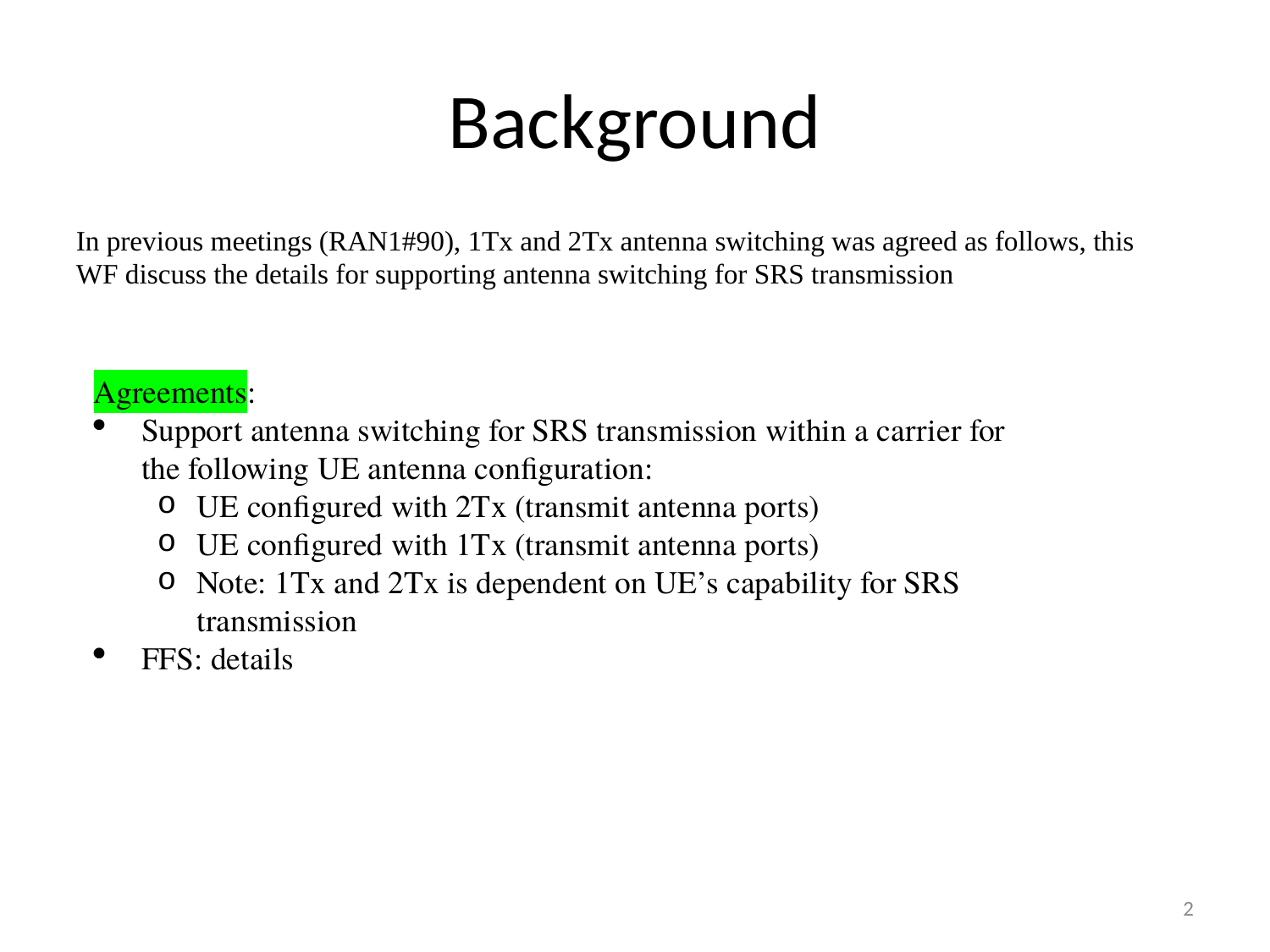

# Background
In previous meetings (RAN1#90), 1Tx and 2Tx antenna switching was agreed as follows, this WF discuss the details for supporting antenna switching for SRS transmission

Agreements:
Support antenna switching for SRS transmission within a carrier for the following UE antenna configuration:
UE configured with 2Tx (transmit antenna ports)
UE configured with 1Tx (transmit antenna ports)
Note: 1Tx and 2Tx is dependent on UE’s capability for SRS transmission
FFS: details
2